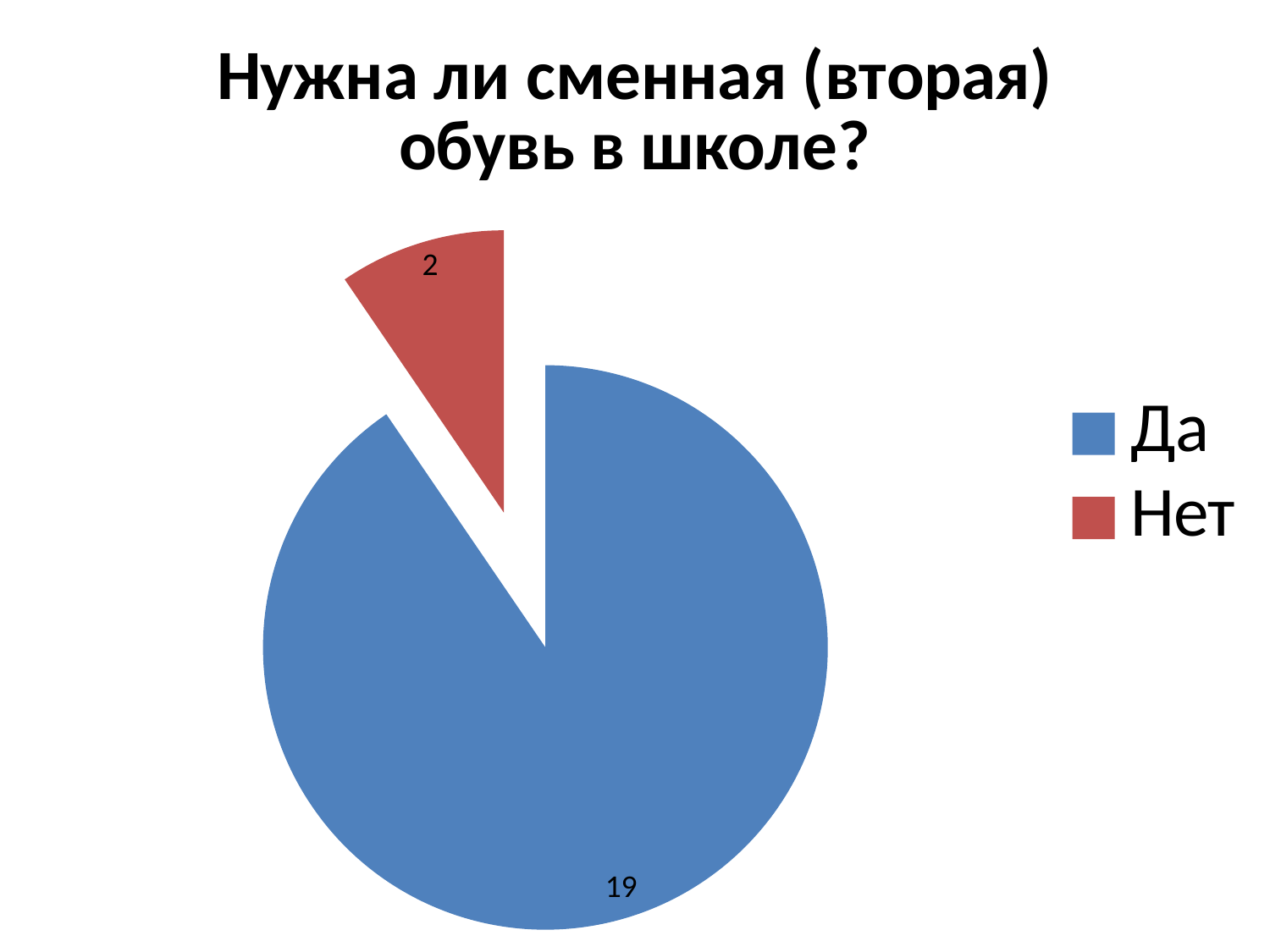

### Chart:

| Category | Нужна ли сменная (вторая) обувь в школе? |
|---|---|
| Да | 19.0 |
| Нет | 2.0 |